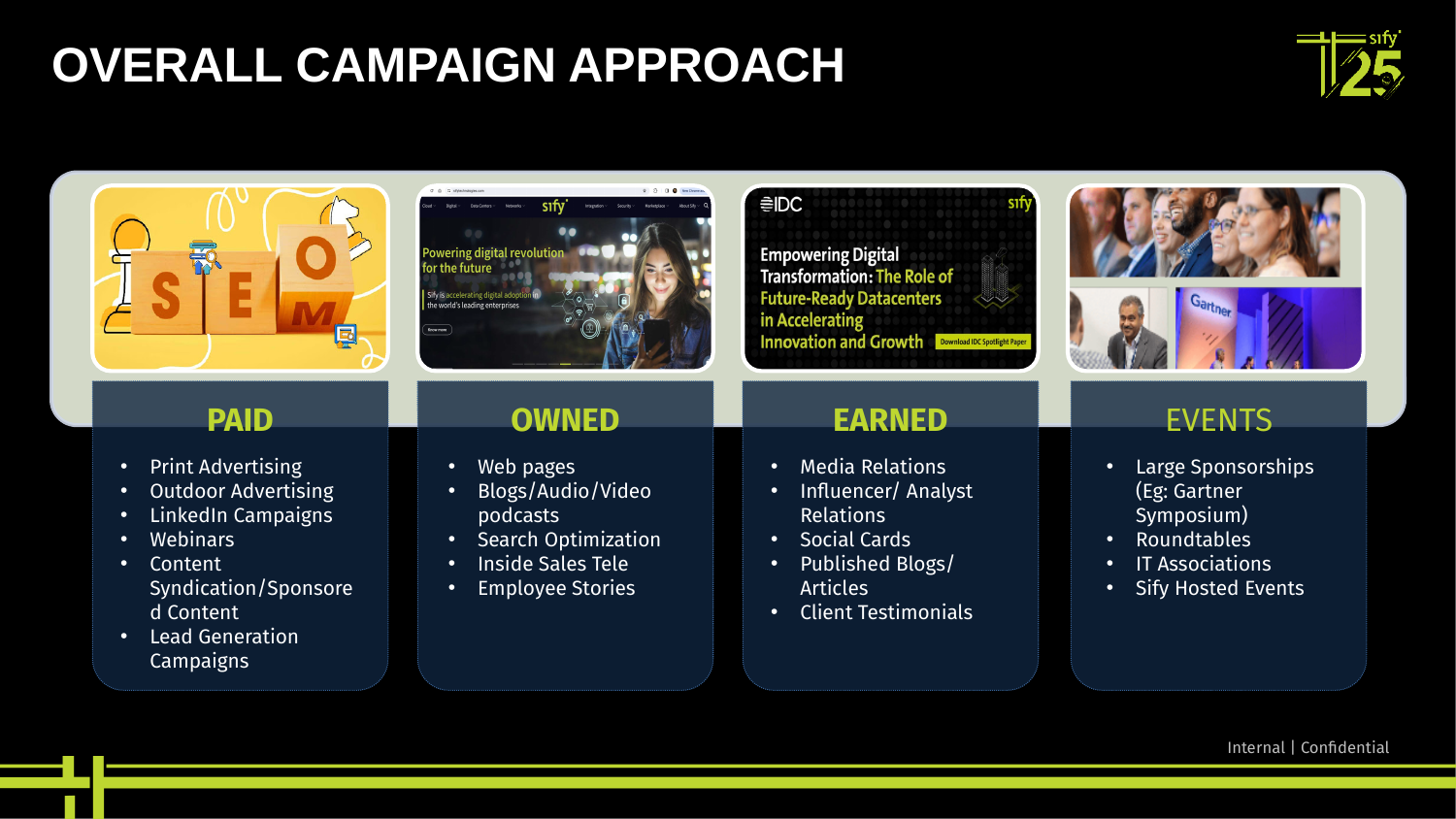

# Overall campaign approach
PAID
OWNED
EARNED
EVENTS
Print Advertising
Outdoor Advertising
LinkedIn Campaigns
Webinars
Content Syndication/Sponsored Content
Lead Generation Campaigns

Web pages
Blogs/Audio/Video podcasts
Search Optimization
Inside Sales Tele
Employee Stories

Media Relations
Influencer/ Analyst Relations
Social Cards
Published Blogs/ Articles
Client Testimonials

Large Sponsorships (Eg: Gartner Symposium)
Roundtables
IT Associations
Sify Hosted Events